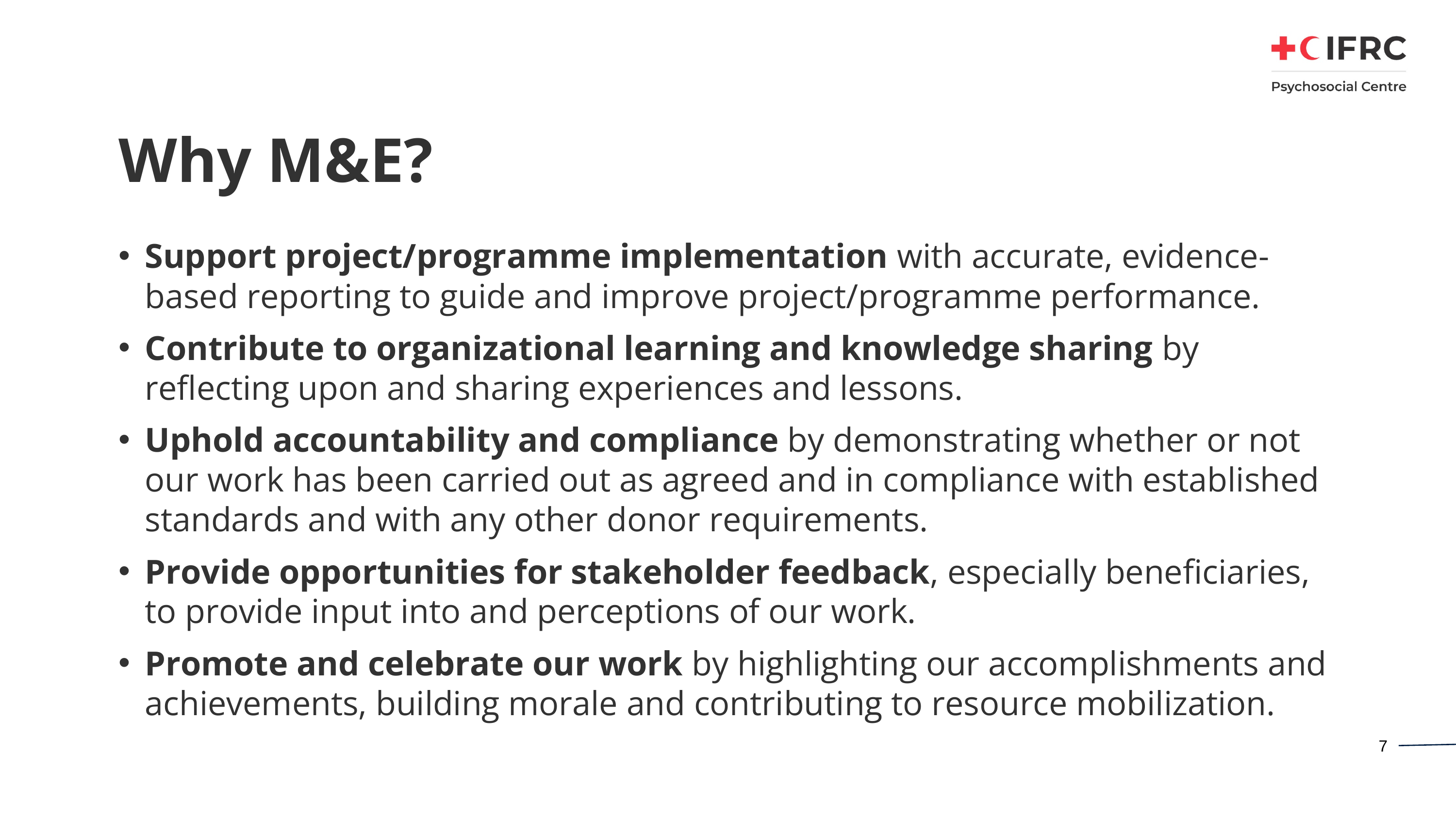

# Why M&E?
Support project/programme implementation with accurate, evidence-based reporting to guide and improve project/programme performance.
Contribute to organizational learning and knowledge sharing by reflecting upon and sharing experiences and lessons.
Uphold accountability and compliance by demonstrating whether or not our work has been carried out as agreed and in compliance with established standards and with any other donor requirements.
Provide opportunities for stakeholder feedback, especially beneficiaries, to provide input into and perceptions of our work.
Promote and celebrate our work by highlighting our accomplishments and achievements, building morale and contributing to resource mobilization.